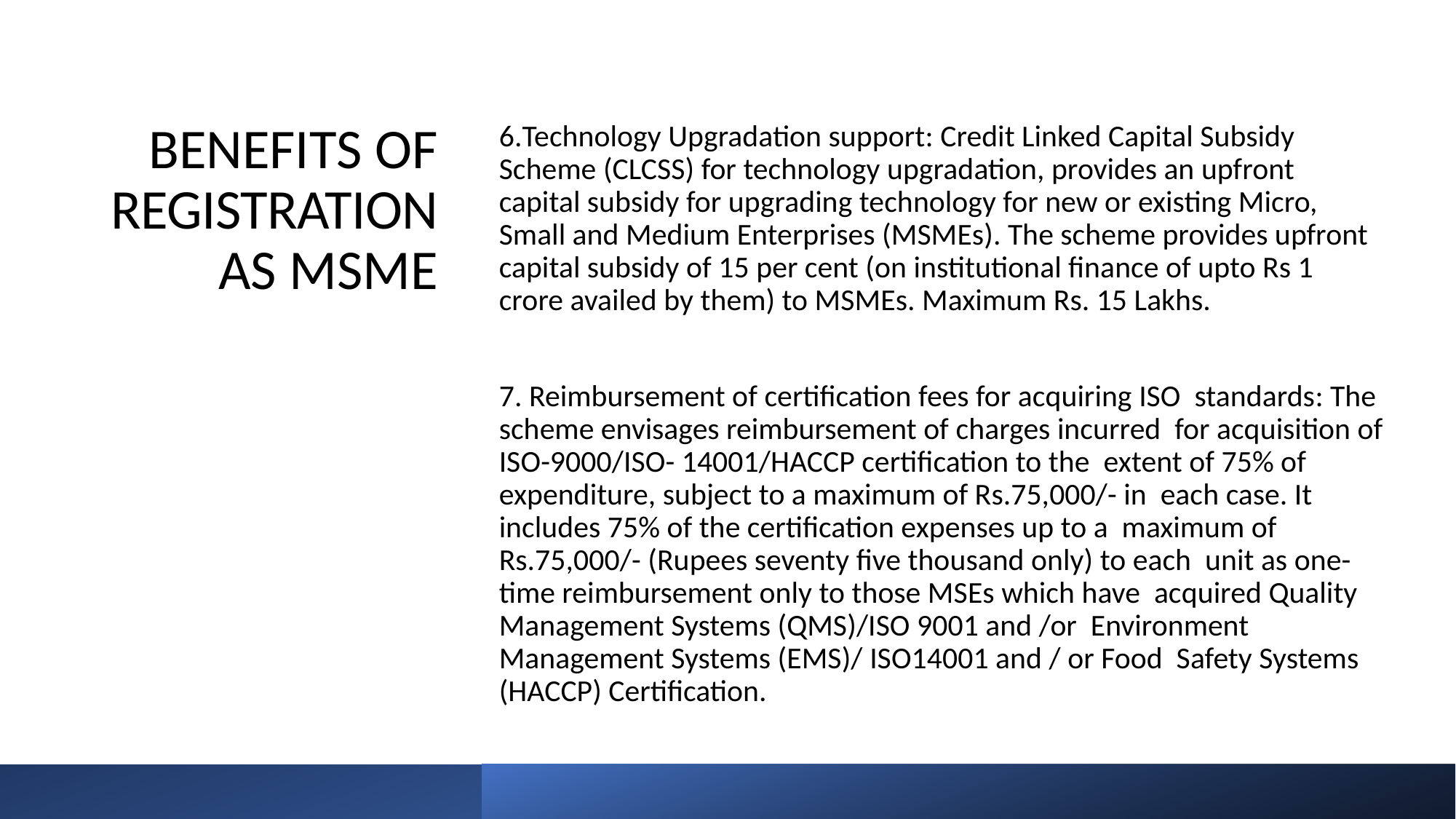

# BENEFITS OF REGISTRATION AS MSME
6.Technology Upgradation support: Credit Linked Capital Subsidy  Scheme (CLCSS) for technology upgradation, provides an upfront  capital subsidy for upgrading technology for new or existing Micro,  Small and Medium Enterprises (MSMEs). The scheme provides upfront  capital subsidy of 15 per cent (on institutional finance of upto Rs 1  crore availed by them) to MSMEs. Maximum Rs. 15 Lakhs.

7. Reimbursement of certification fees for acquiring ISO  standards: The scheme envisages reimbursement of charges incurred  for acquisition of ISO-9000/ISO- 14001/HACCP certification to the  extent of 75% of expenditure, subject to a maximum of Rs.75,000/- in  each case. It includes 75% of the certification expenses up to a  maximum of Rs.75,000/- (Rupees seventy five thousand only) to each  unit as one-time reimbursement only to those MSEs which have  acquired Quality Management Systems (QMS)/ISO 9001 and /or  Environment Management Systems (EMS)/ ISO14001 and / or Food  Safety Systems (HACCP) Certification.